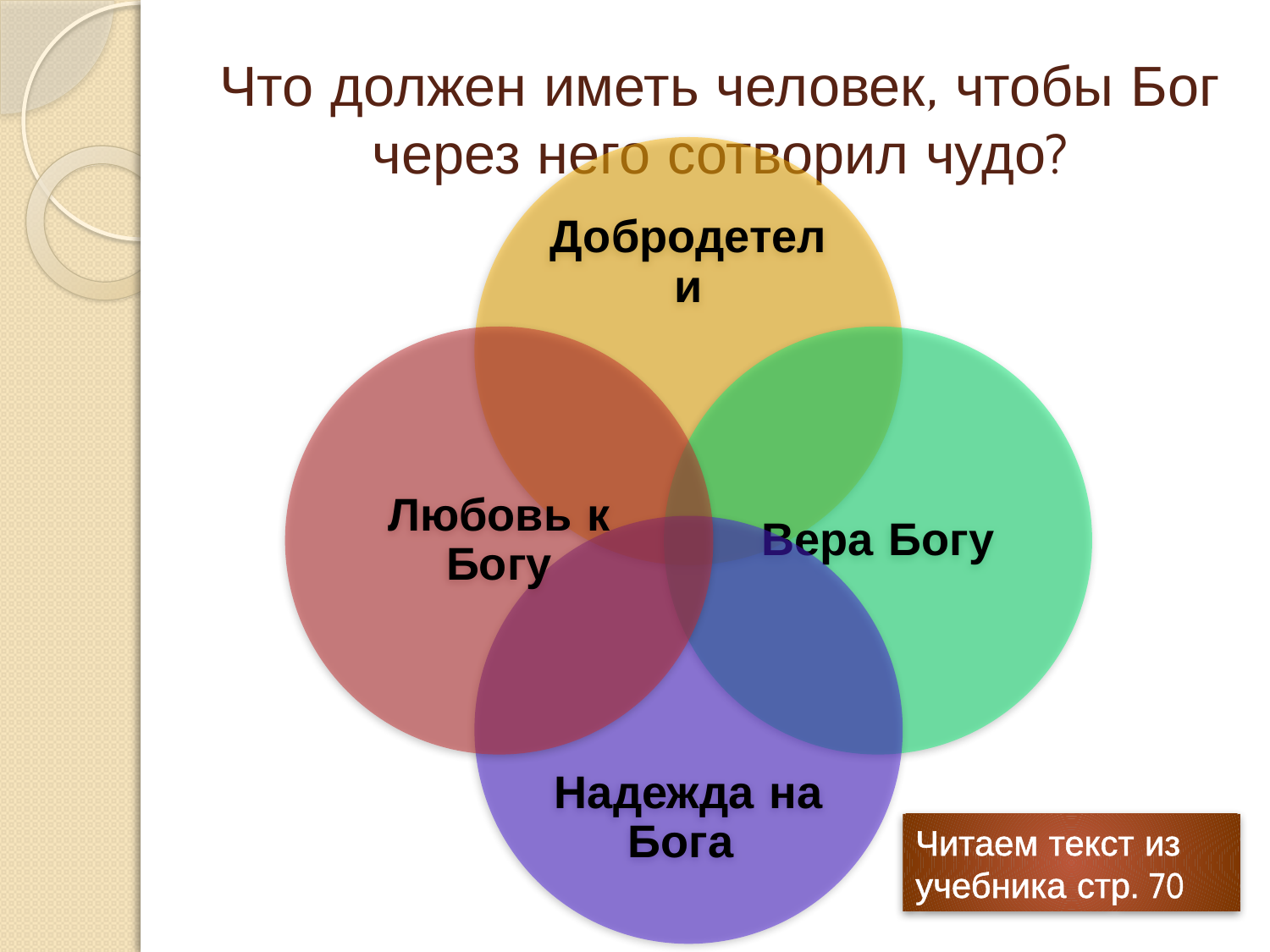

# Что должен иметь человек, чтобы Бог через него сотворил чудо?
Добродетели
Вера Богу
Надежда на Бога
Любовь к Богу
Читаем текст из учебника стр. 70